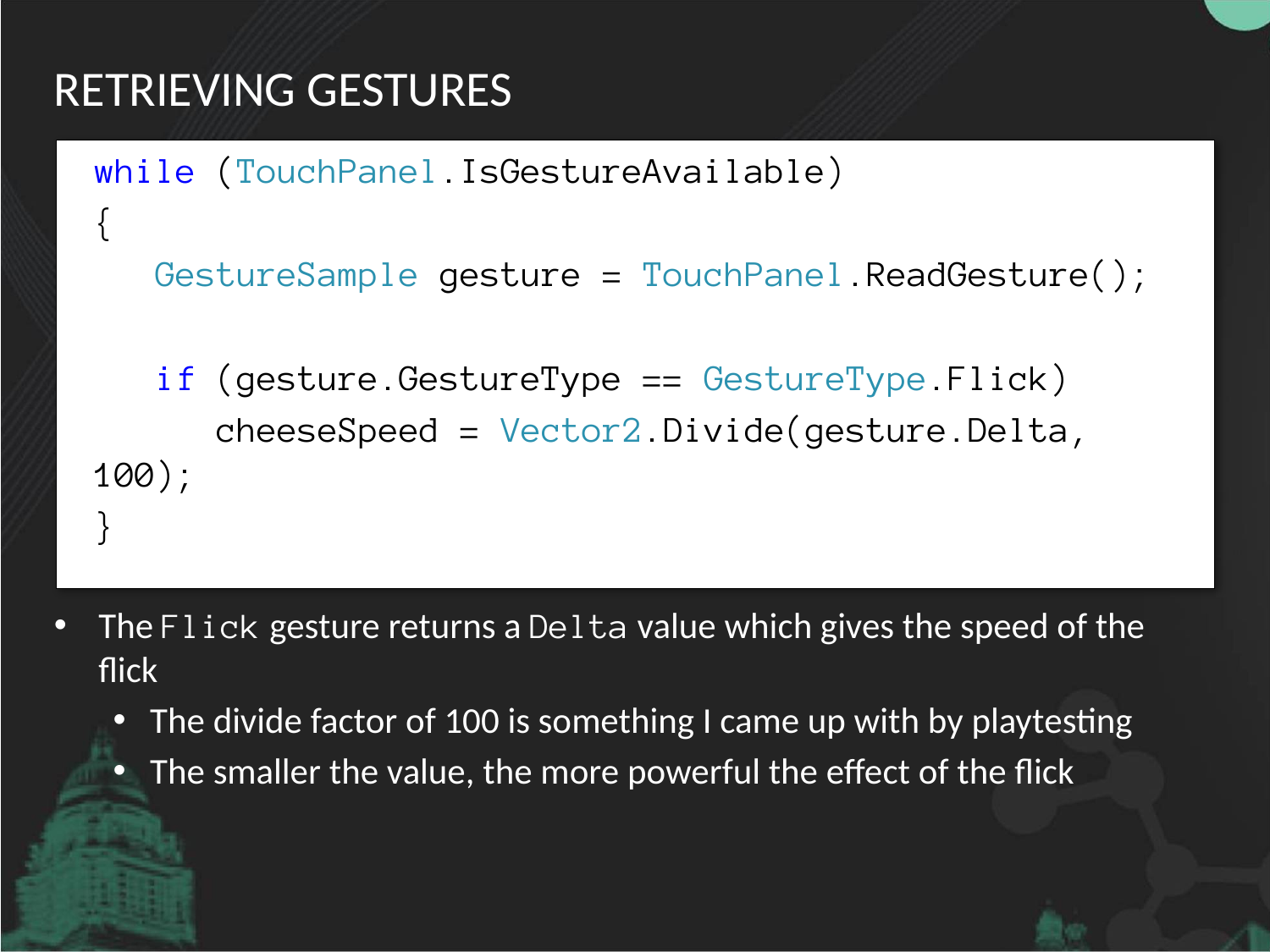

# Retrieving Gestures
while (TouchPanel.IsGestureAvailable)
{
   GestureSample gesture = TouchPanel.ReadGesture();

   if (gesture.GestureType == GestureType.Flick)
      cheeseSpeed = Vector2.Divide(gesture.Delta, 100);
}
The Flick gesture returns a Delta value which gives the speed of the flick
The divide factor of 100 is something I came up with by playtesting
The smaller the value, the more powerful the effect of the flick